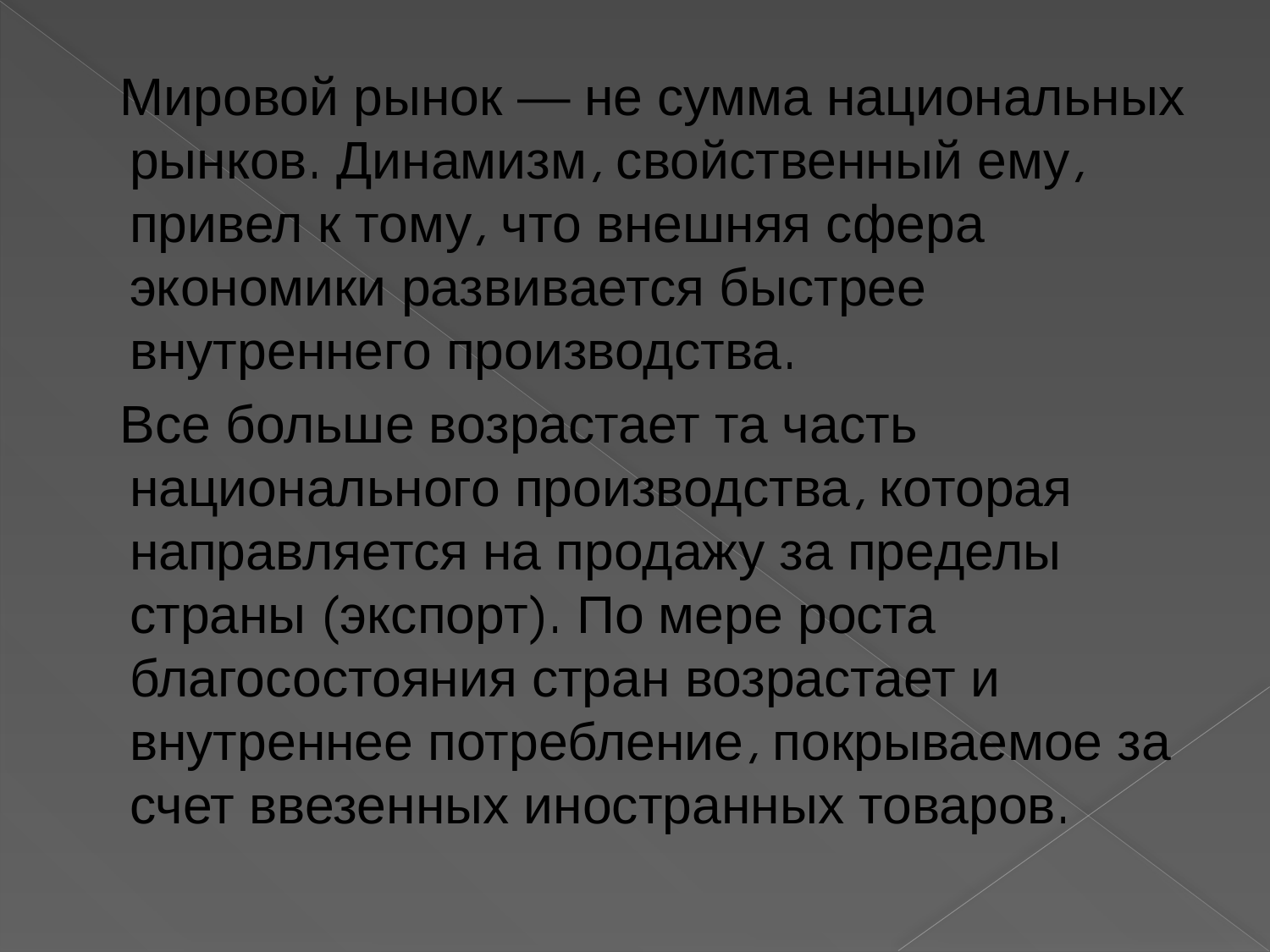

Мировой рынок — не сумма национальных рынков. Динамизм, свойственный ему, привел к тому, что внешняя сфера экономики развивается быстрее внутреннего производства.
   Все больше возрастает та часть национального производства, которая направляется на продажу за пределы страны (экспорт). По мере роста благосостояния стран возрастает и внутреннее потребление, покрываемое за счет ввезенных иностранных товаров.